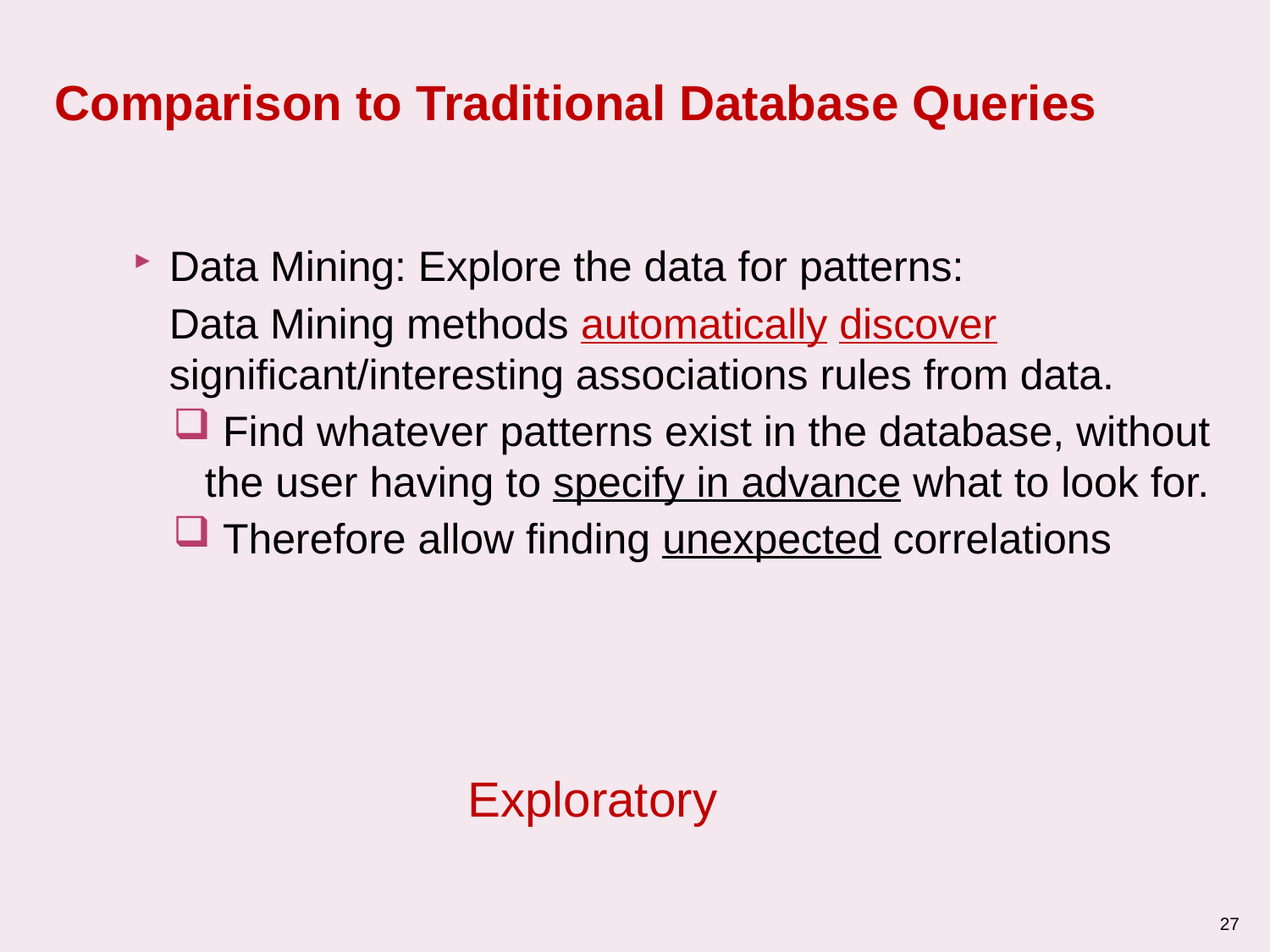

Comparison to Traditional Database Queries
Data Mining: Explore the data for patterns:
	Data Mining methods automatically discover significant/interesting associations rules from data.
 Find whatever patterns exist in the database, without the user having to specify in advance what to look for.
 Therefore allow finding unexpected correlations
Exploratory
27